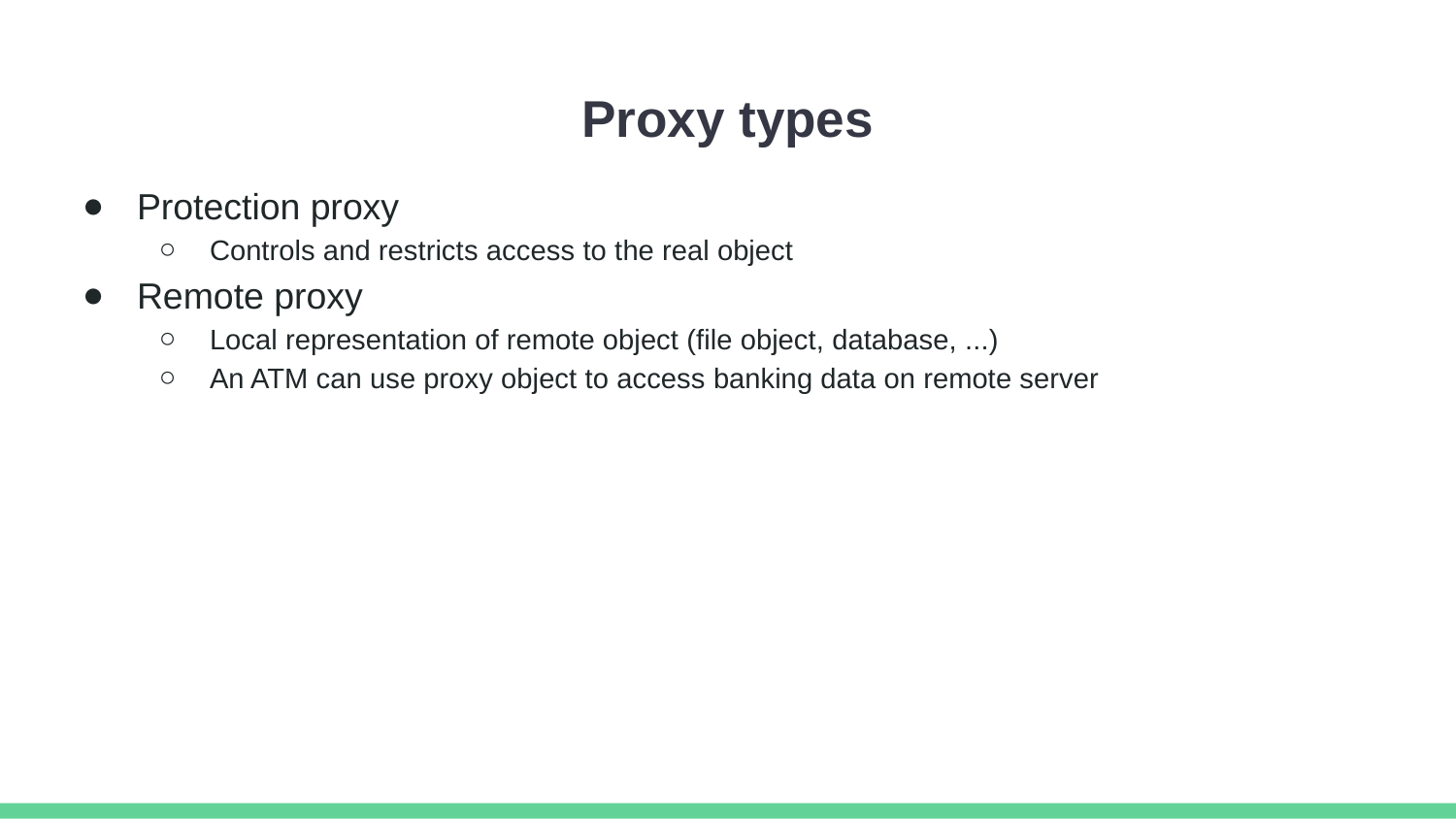

# Proxy types
Protection proxy
Controls and restricts access to the real object
Remote proxy
Local representation of remote object (file object, database, ...)
An ATM can use proxy object to access banking data on remote server